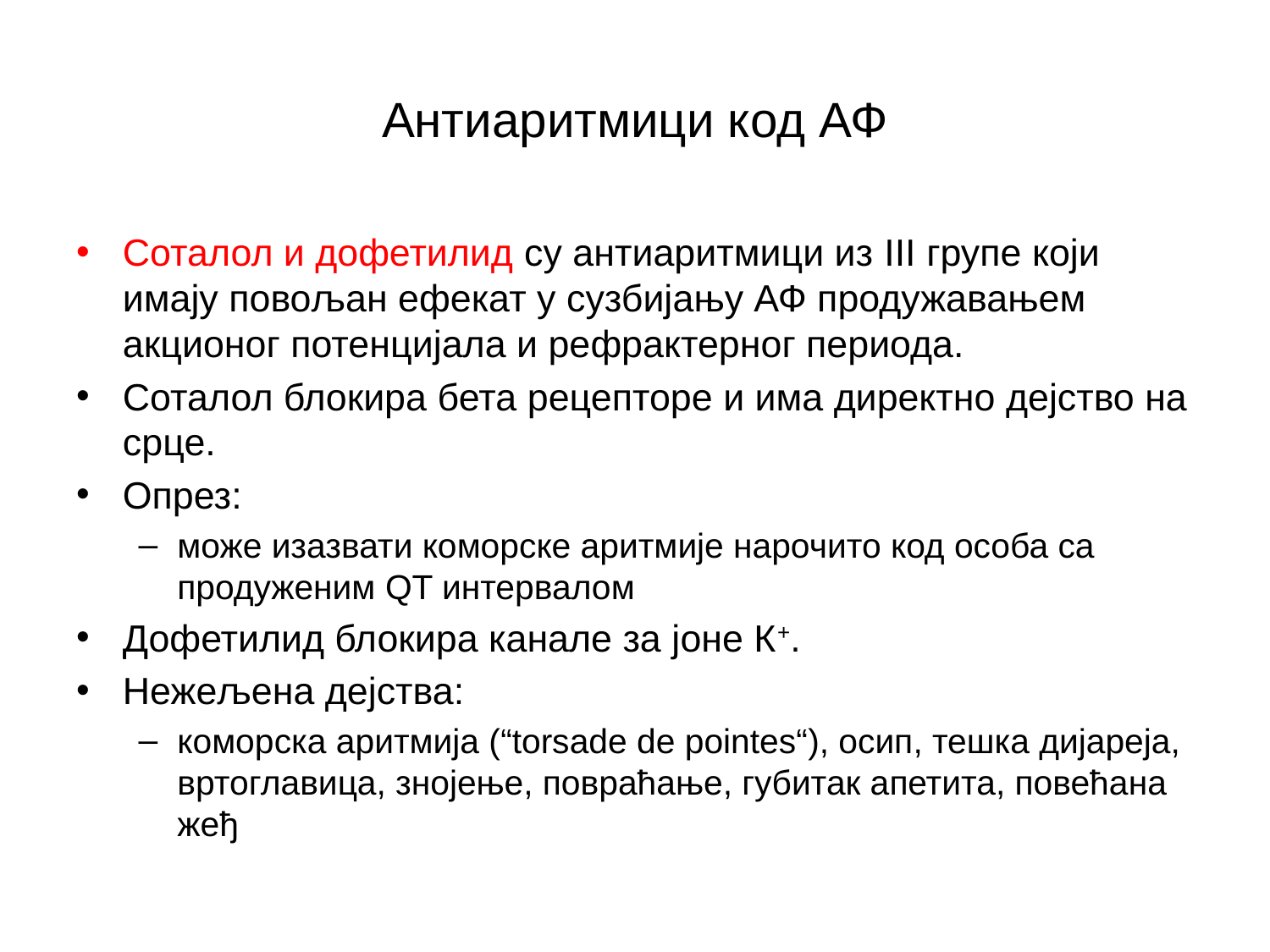

# Антиаритмици код АФ
Соталол и дофетилид су антиаритмици из III групе који имају повољан ефекат у сузбијању АФ продужавањем акционог потенцијала и рефрактерног периода.
Соталол блокира бета рецепторе и има директно дејство на срце.
Опрез:
може изазвати коморске аритмије нарочито код особа са продуженим QT интервалом
Дофетилид блокира канале за јоне К+.
Нежељена дејства:
коморска аритмија (“torsade de pointes“), oсип, тешка дијареја, вртоглавица, знојење, повраћање, губитак апетита, повећана жеђ